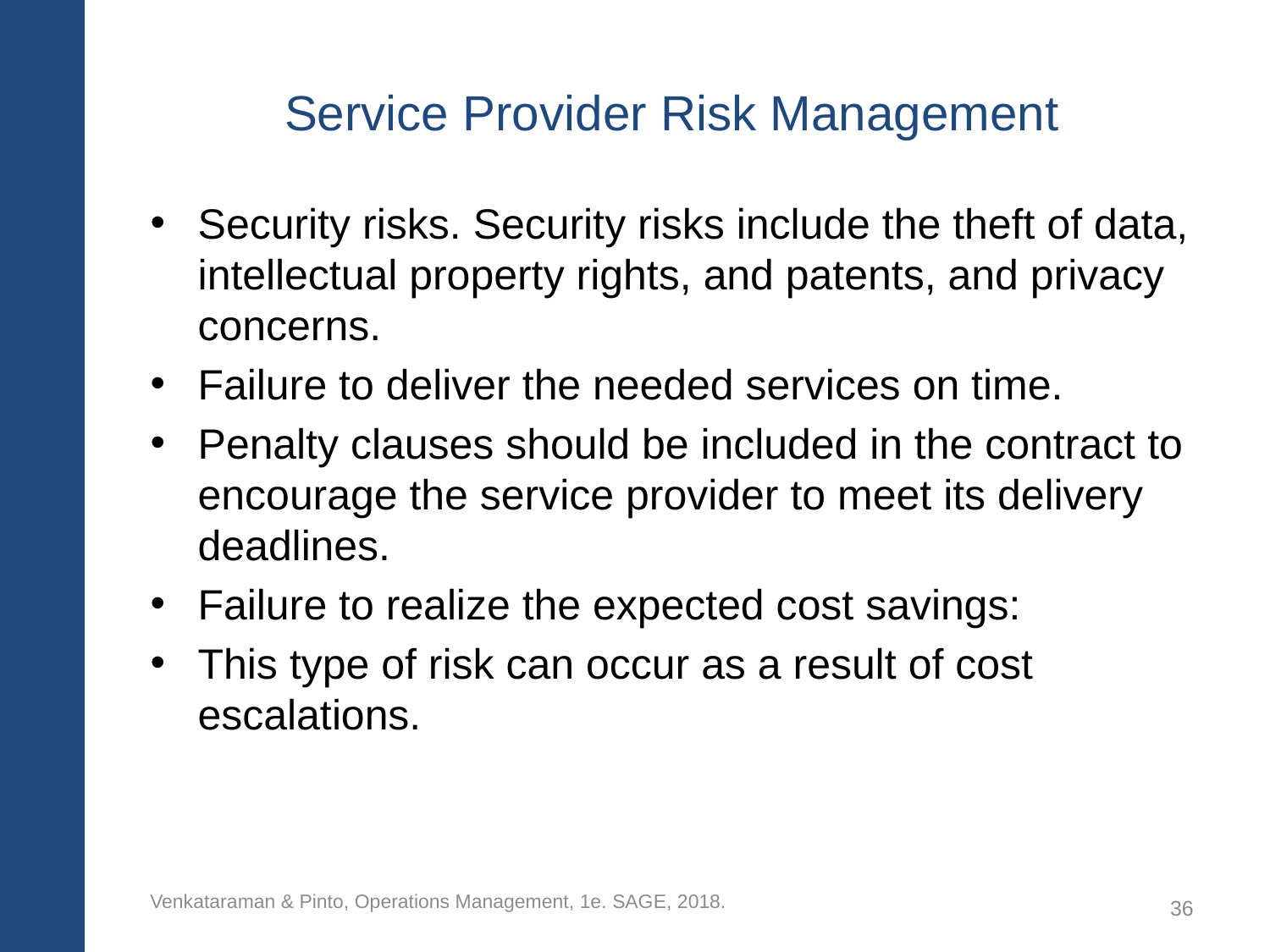

# Service Provider Risk Management
Security risks. Security risks include the theft of data, intellectual property rights, and patents, and privacy concerns.
Failure to deliver the needed services on time.
Penalty clauses should be included in the contract to encourage the service provider to meet its delivery deadlines.
Failure to realize the expected cost savings:
This type of risk can occur as a result of cost escalations.
Venkataraman & Pinto, Operations Management, 1e. SAGE, 2018.
36